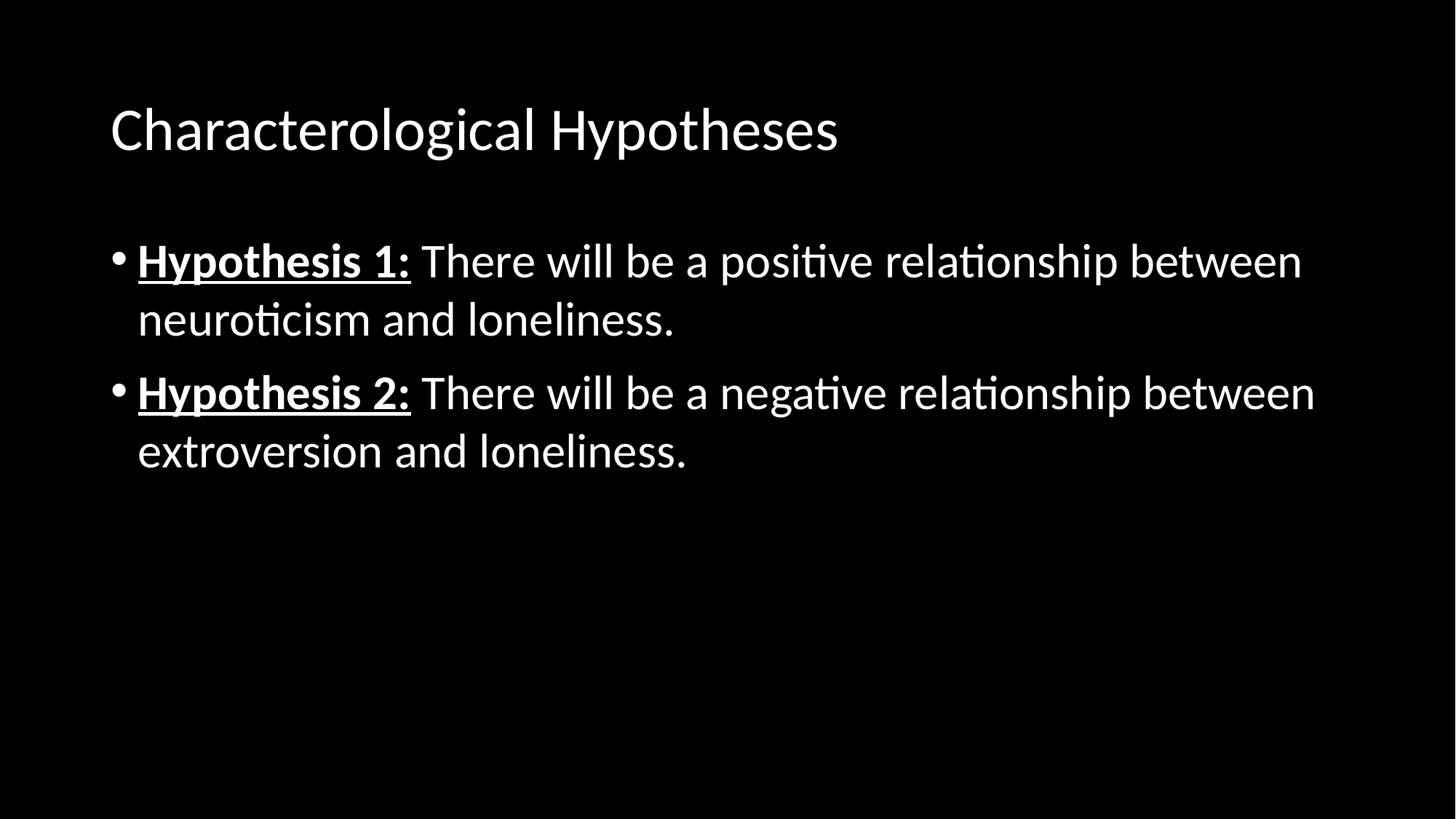

# Characterological Hypotheses
Hypothesis 1: There will be a positive relationship between neuroticism and loneliness.
Hypothesis 2: There will be a negative relationship between extroversion and loneliness.